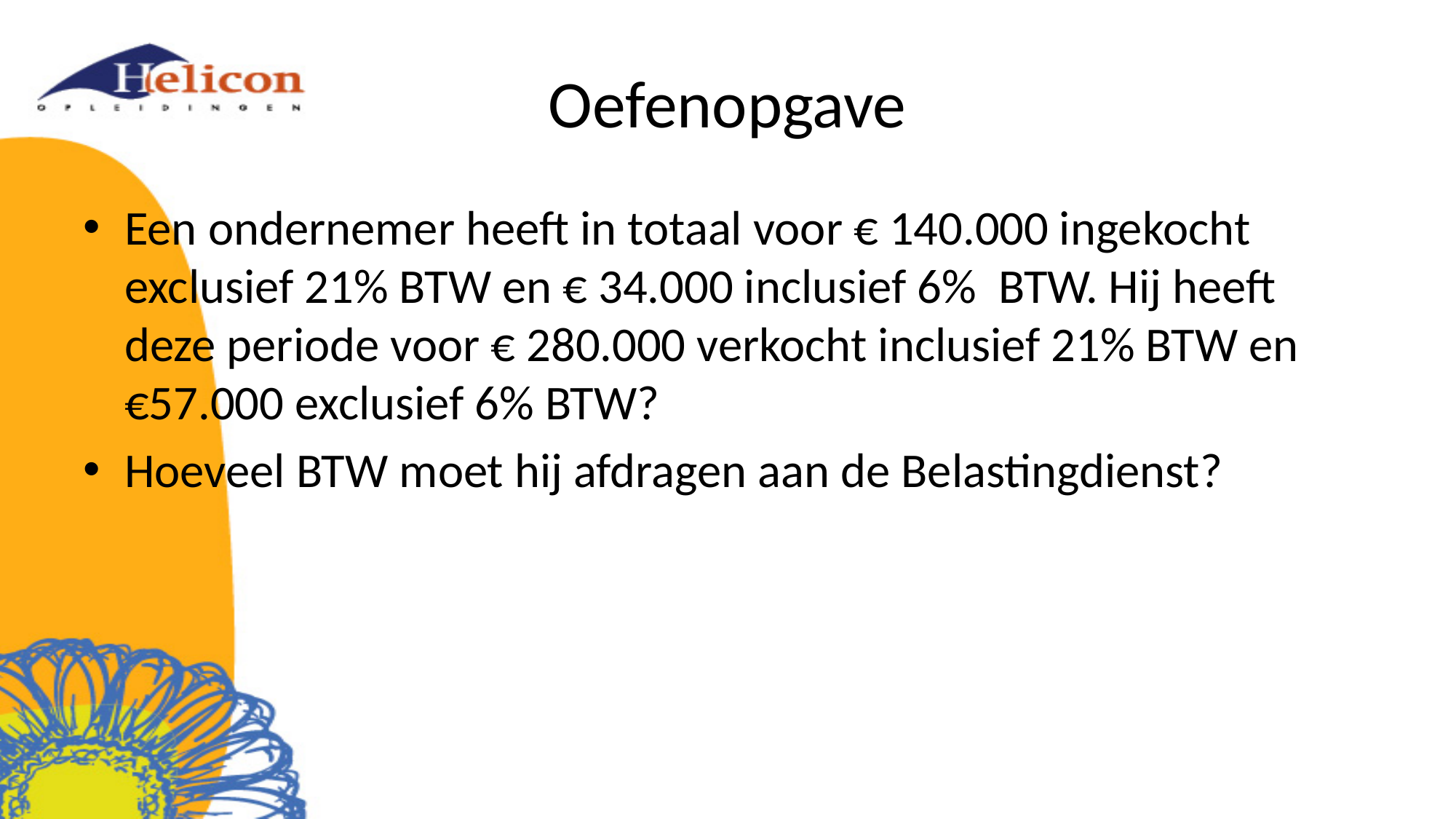

# Oefenopgave
Een ondernemer heeft in totaal voor € 140.000 ingekocht exclusief 21% BTW en € 34.000 inclusief 6%  BTW. Hij heeft deze periode voor € 280.000 verkocht inclusief 21% BTW en €57.000 exclusief 6% BTW?
Hoeveel BTW moet hij afdragen aan de Belastingdienst?